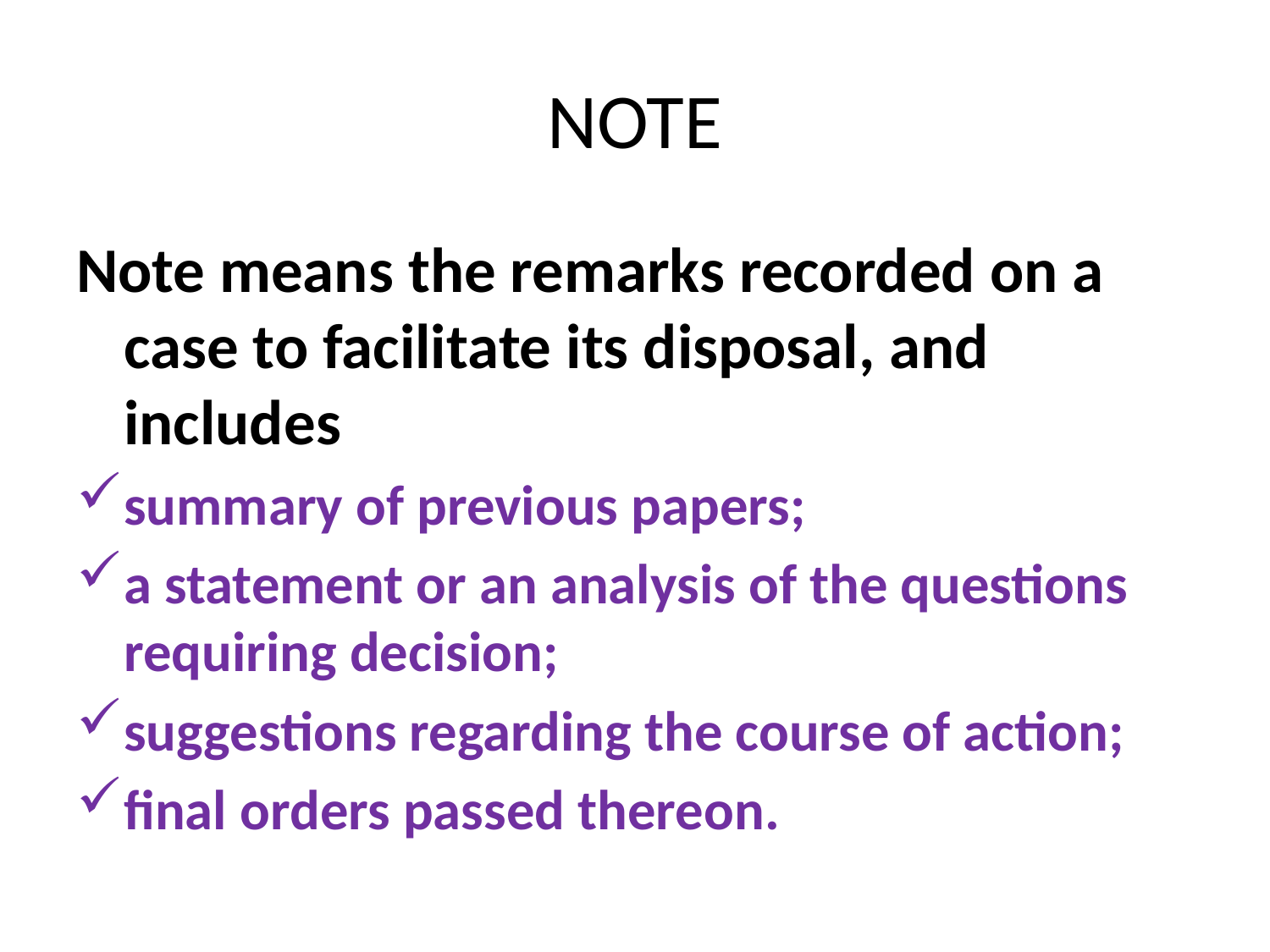

# NOTE
Note means the remarks recorded on a case to facilitate its disposal, and includes
summary of previous papers;
a statement or an analysis of the questions requiring decision;
suggestions regarding the course of action;
final orders passed thereon.